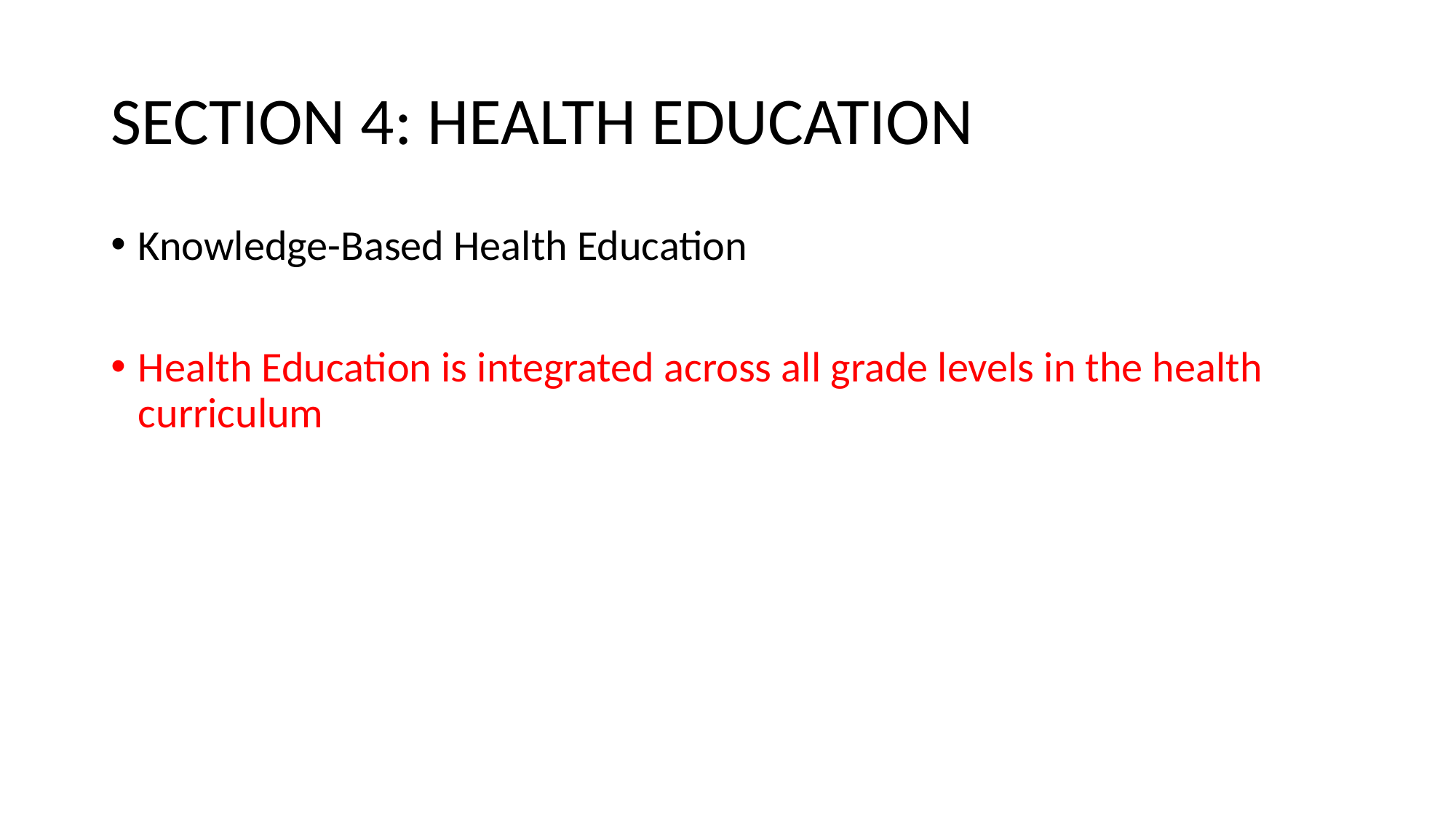

# SECTION 4: HEALTH EDUCATION
Knowledge-Based Health Education

Health Education is integrated across all grade levels in the health curriculum